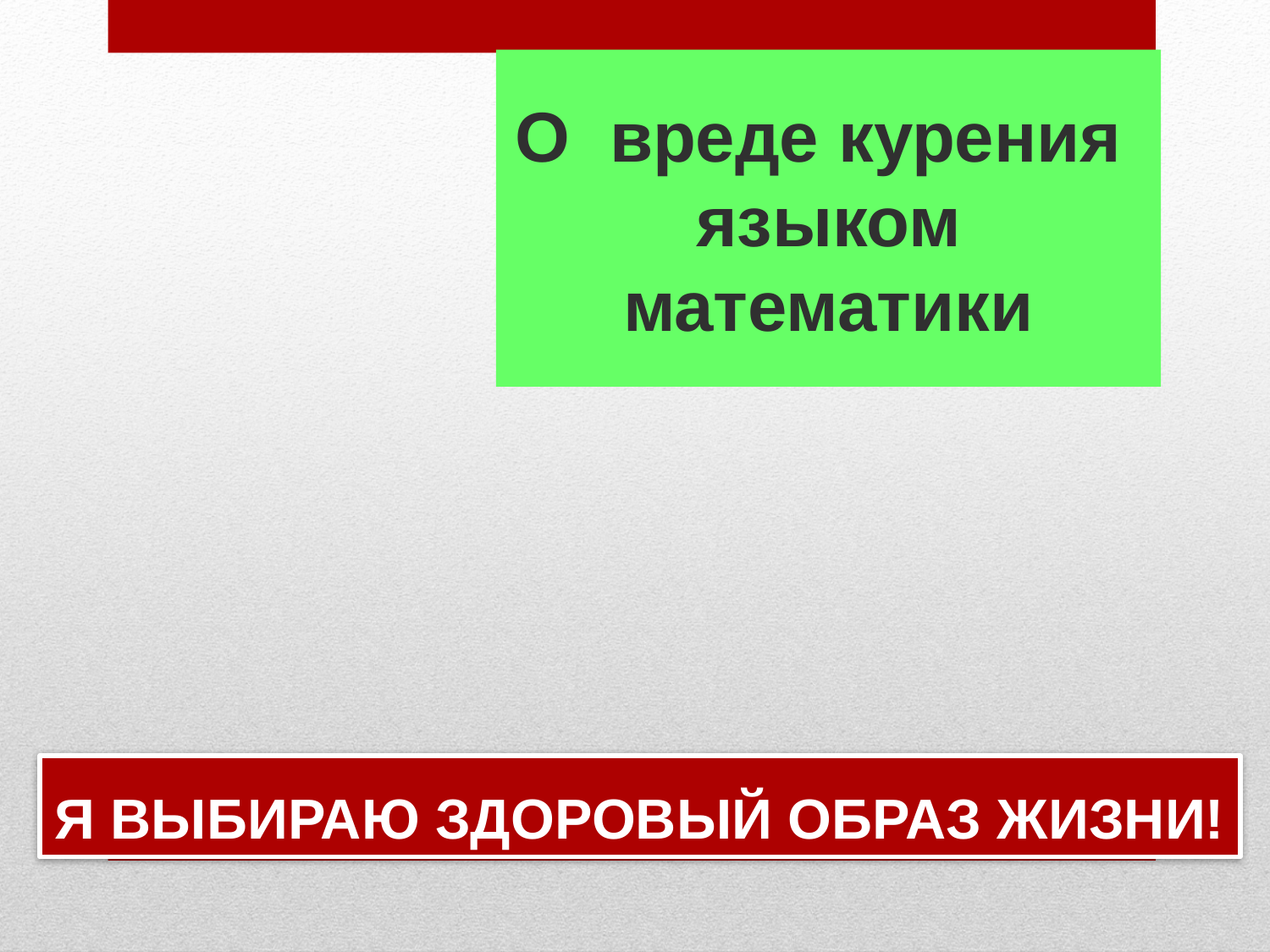

О  вреде курения  языком математики
# Я ВЫБИРАЮ ЗДОРОВЫЙ ОБРАЗ ЖИЗНИ!